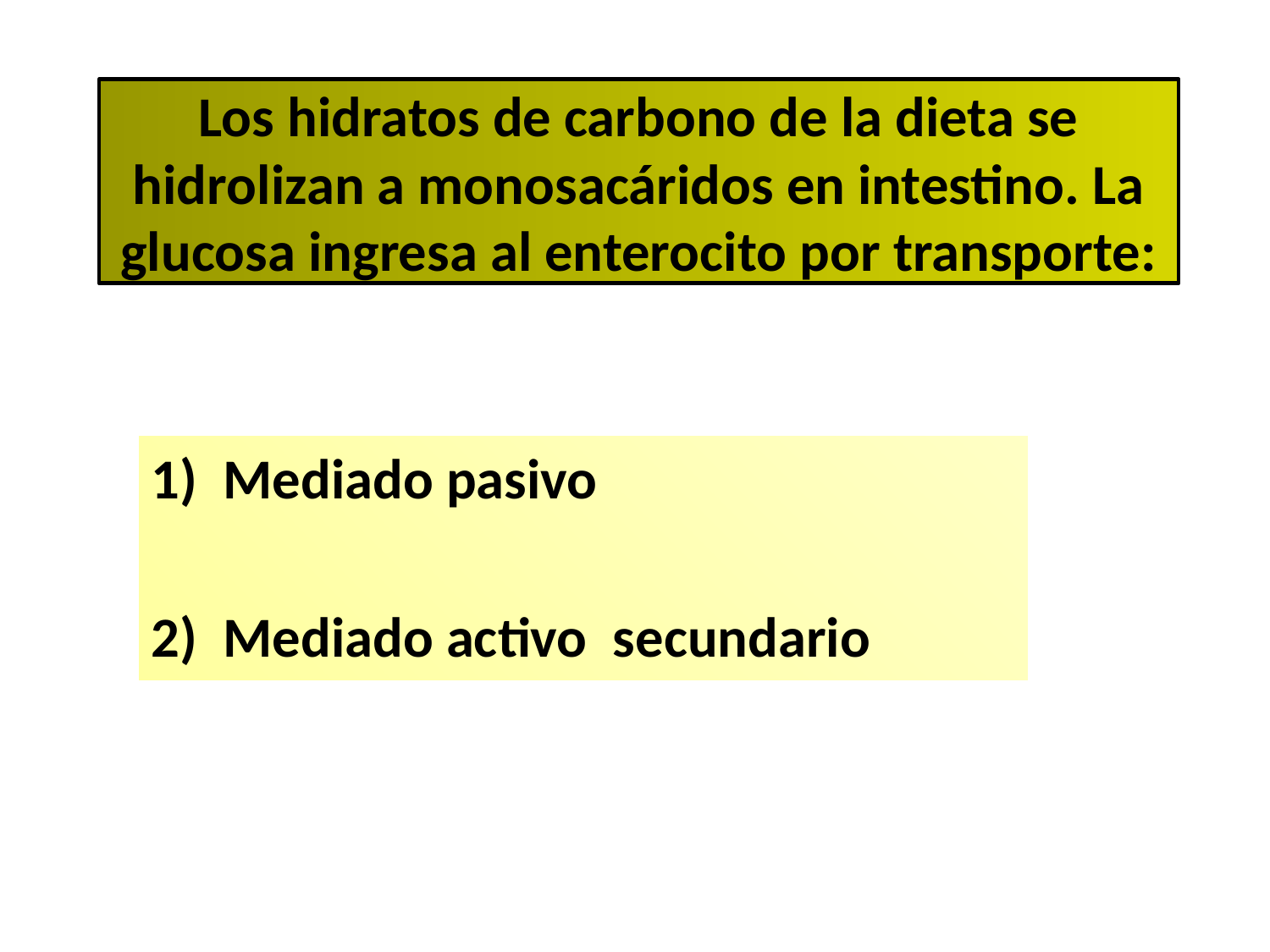

# Los hidratos de carbono de la dieta se hidrolizan a monosacáridos en intestino. La glucosa ingresa al enterocito por transporte:
Mediado pasivo

Mediado activo  secundario